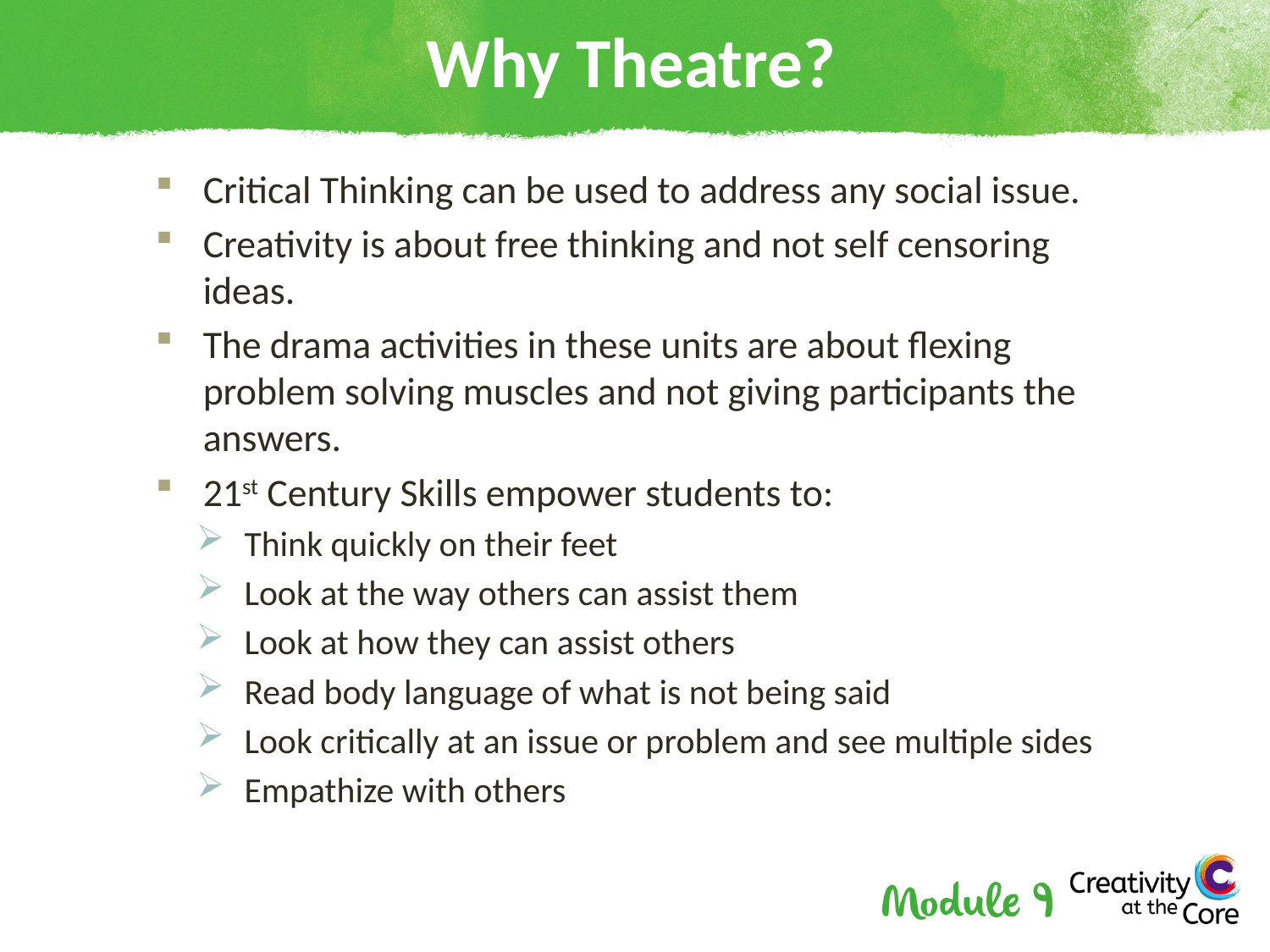

# Why Theatre?
Critical Thinking can be used to address any social issue.
Creativity is about free thinking and not self censoring ideas.
The drama activities in these units are about flexing problem solving muscles and not giving participants the answers.
21st Century Skills empower students to:
Think quickly on their feet
Look at the way others can assist them
Look at how they can assist others
Read body language of what is not being said
Look critically at an issue or problem and see multiple sides
Empathize with others